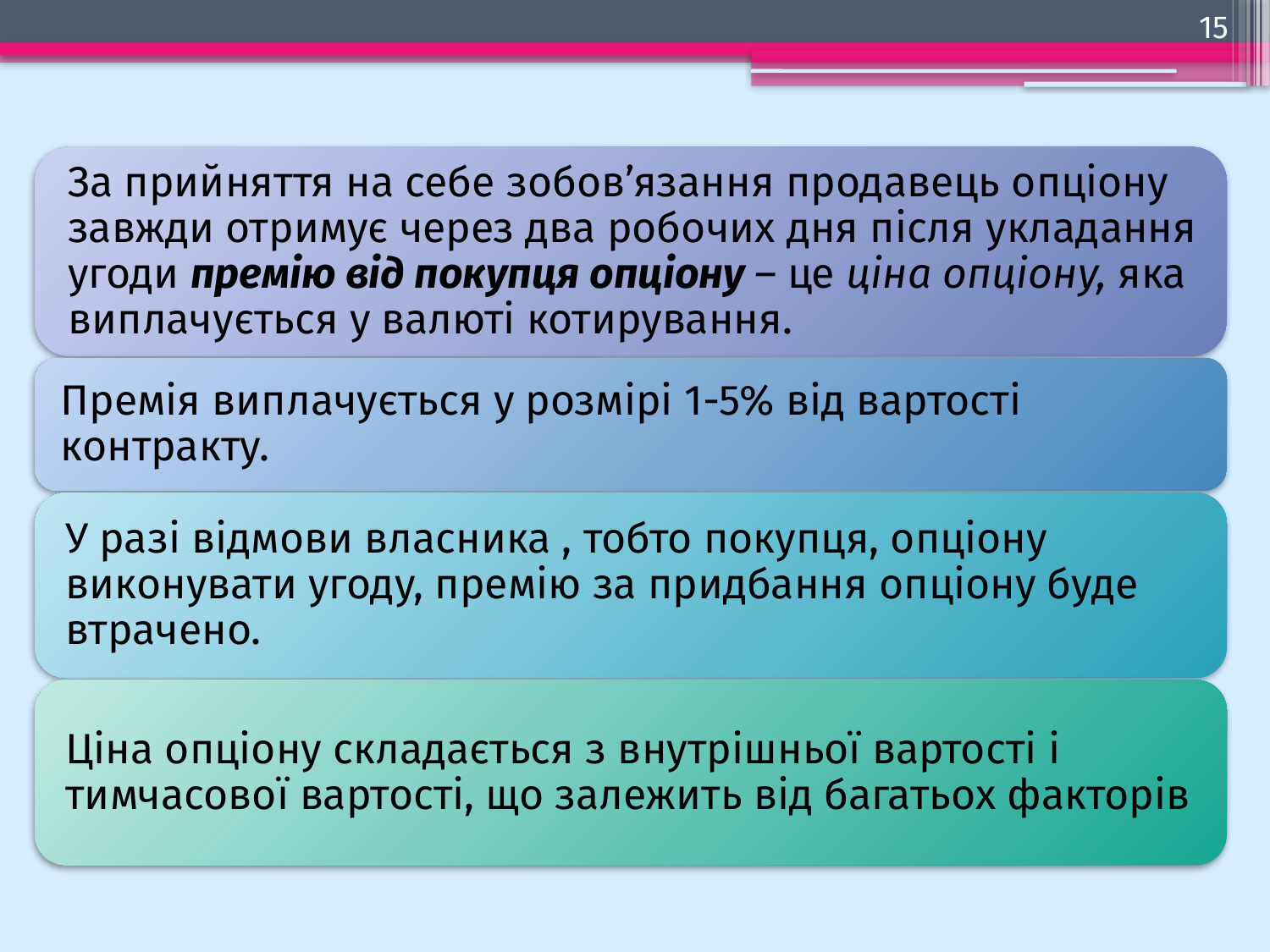

15
За прийняття на себе зобов’язання продавець опціону завжди отримує через два робочих дня після укладання угоди премію від покупця опціону – це ціна опціону, яка виплачується у валюті котирування.
Премія виплачується у розмірі 1-5% від вартості контракту.
У разі відмови власника , тобто покупця, опціону виконувати угоду, премію за придбання опціону буде втрачено.
Ціна опціону складається з внутрішньої вартості і тимчасової вартості, що залежить від багатьох факторів